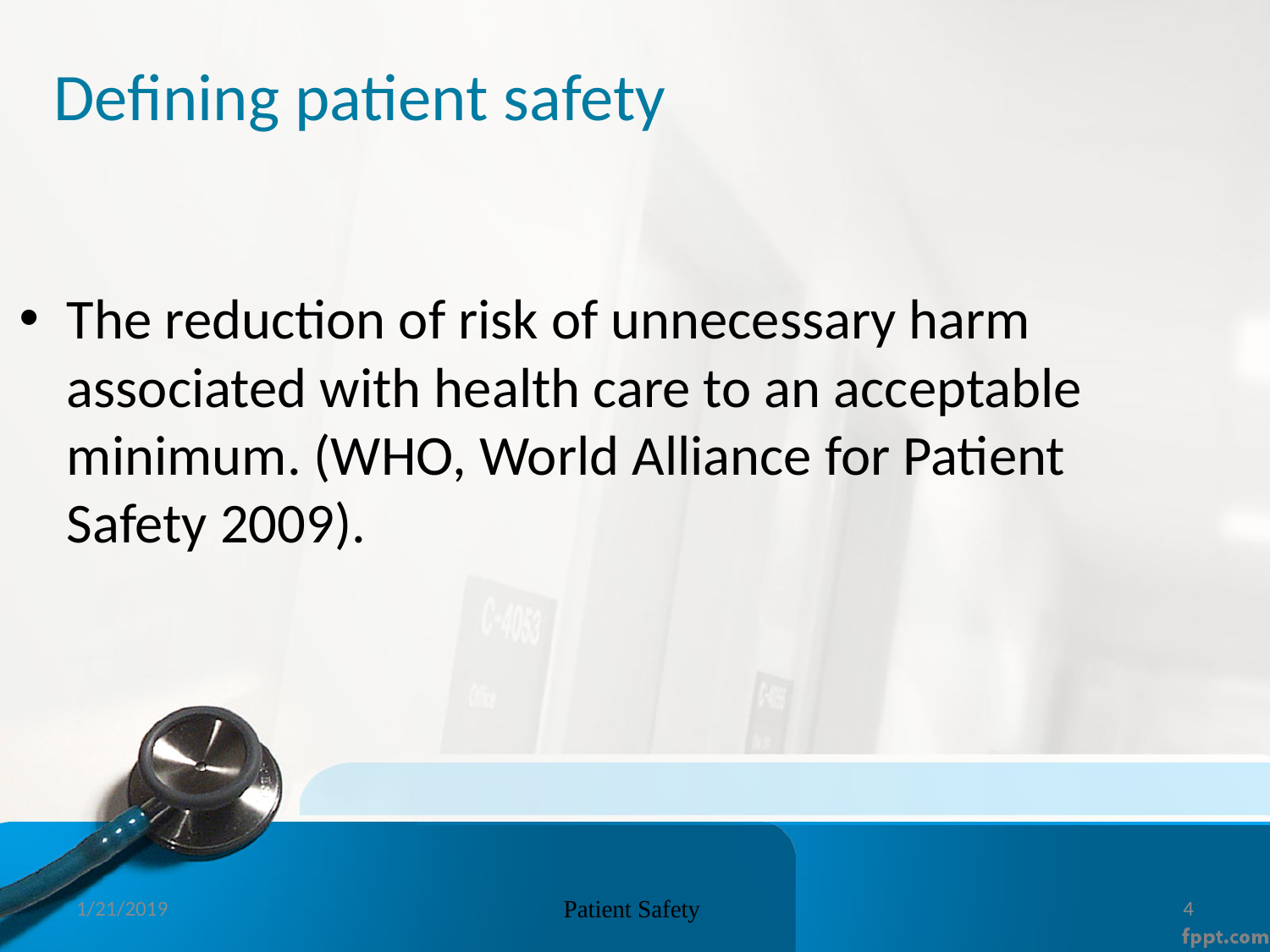

# Defining patient safety

The reduction of risk of unnecessary harm associated with health care to an acceptable minimum. (WHO, World Alliance for Patient Safety 2009).

1/21/2019
Patient Safety
4